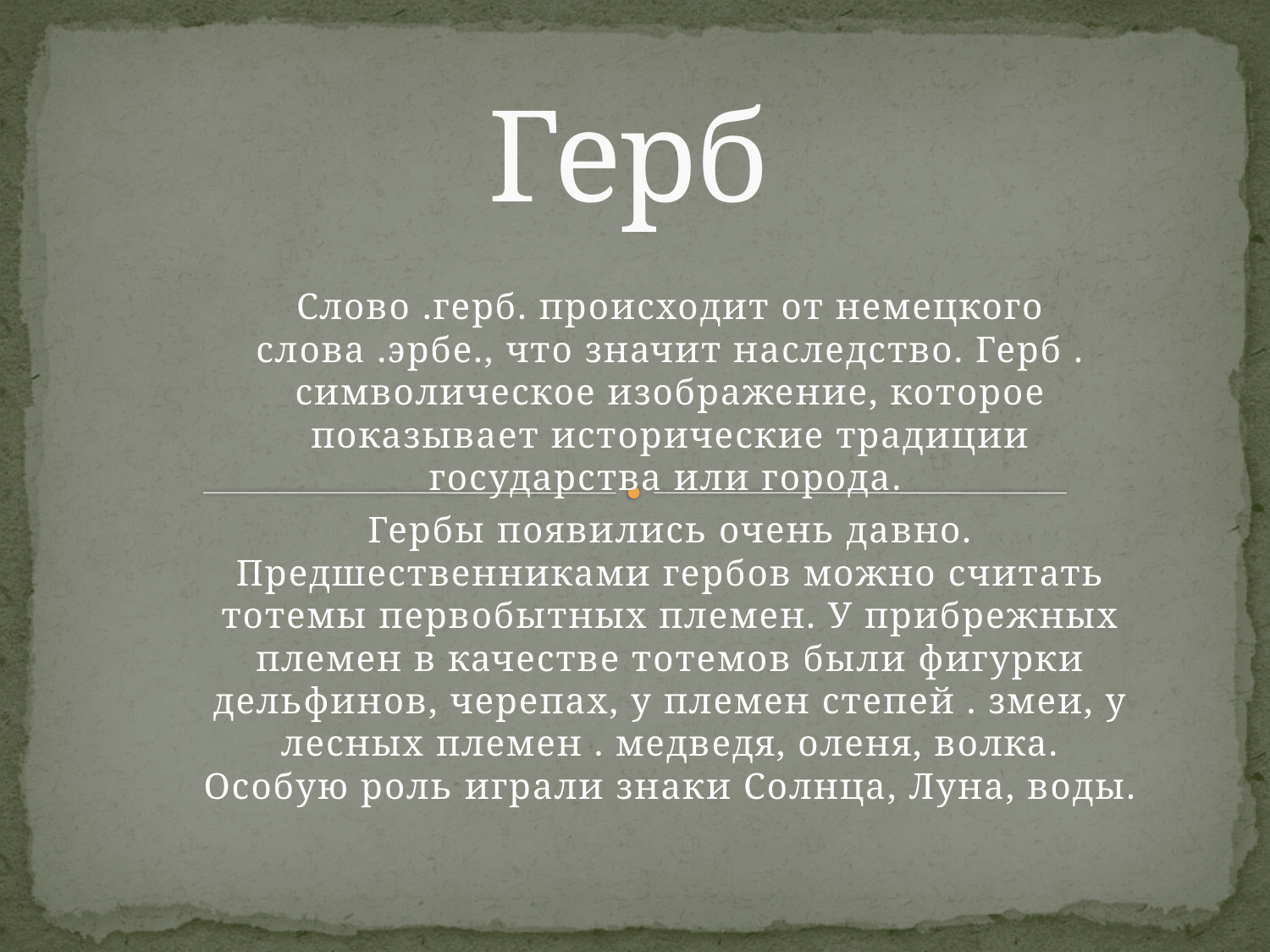

# Герб
Слово .герб. происходит от немецкого слова .эрбе., что значит наследство. Герб . символическое изображение, которое показывает исторические традиции государства или города.
Гербы появились очень давно. Предшественниками гербов можно считать тотемы первобытных племен. У прибрежных племен в качестве тотемов были фигурки дельфинов, черепах, у племен степей . змеи, у лесных племен . медведя, оленя, волка. Особую роль играли знаки Солнца, Луна, воды.